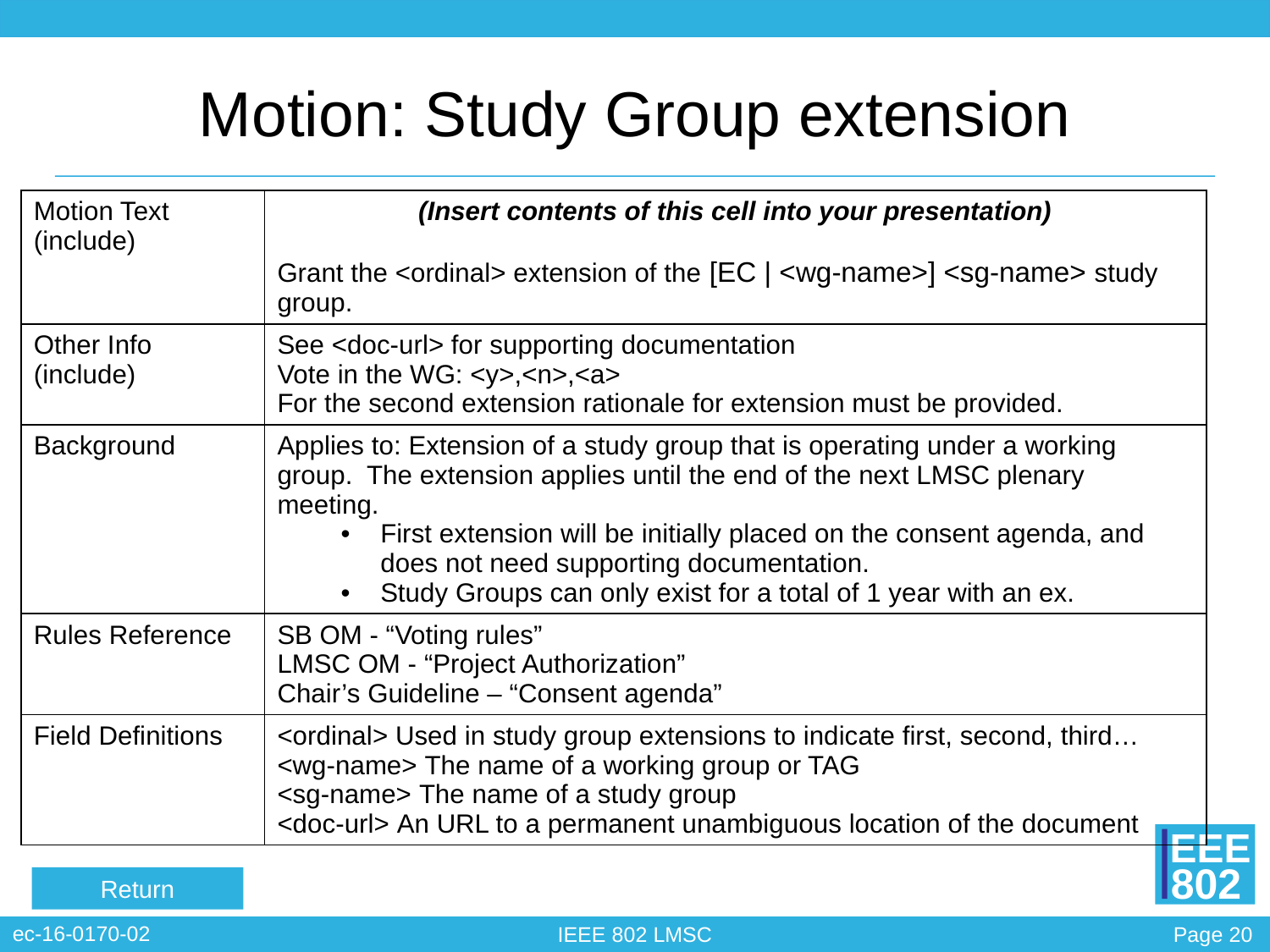

# Motion: Study Group extension
| Motion Text (include) | (Insert contents of this cell into your presentation) |
| --- | --- |
|  | Grant the <ordinal> extension of the [EC | <wg-name>] <sg-name> study group. |
| Other Info (include) | See <doc-url> for supporting documentation Vote in the WG: <y>,<n>,<a> For the second extension rationale for extension must be provided. |
| Background | Applies to: Extension of a study group that is operating under a working group. The extension applies until the end of the next LMSC plenary meeting. First extension will be initially placed on the consent agenda, and does not need supporting documentation. Study Groups can only exist for a total of 1 year with an ex. |
| Rules Reference | SB OM - “Voting rules” LMSC OM - “Project Authorization” Chair’s Guideline – “Consent agenda” |
| Field Definitions | <ordinal> Used in study group extensions to indicate first, second, third… <wg-name> The name of a working group or TAG <sg-name> The name of a study group <doc-url> An URL to a permanent unambiguous location of the document |
Return